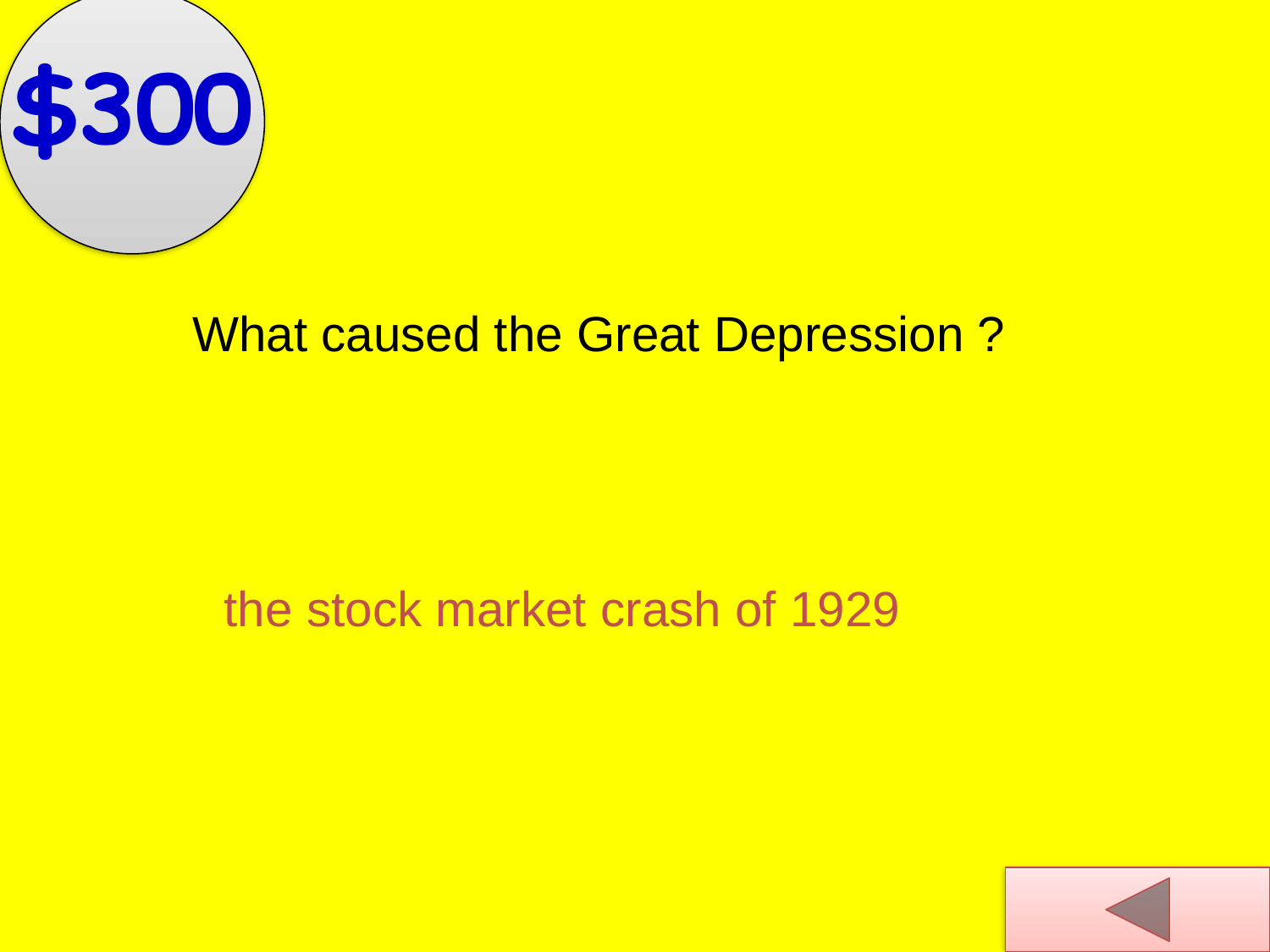

$300
What caused the Great Depression ?
the stock market crash of 1929